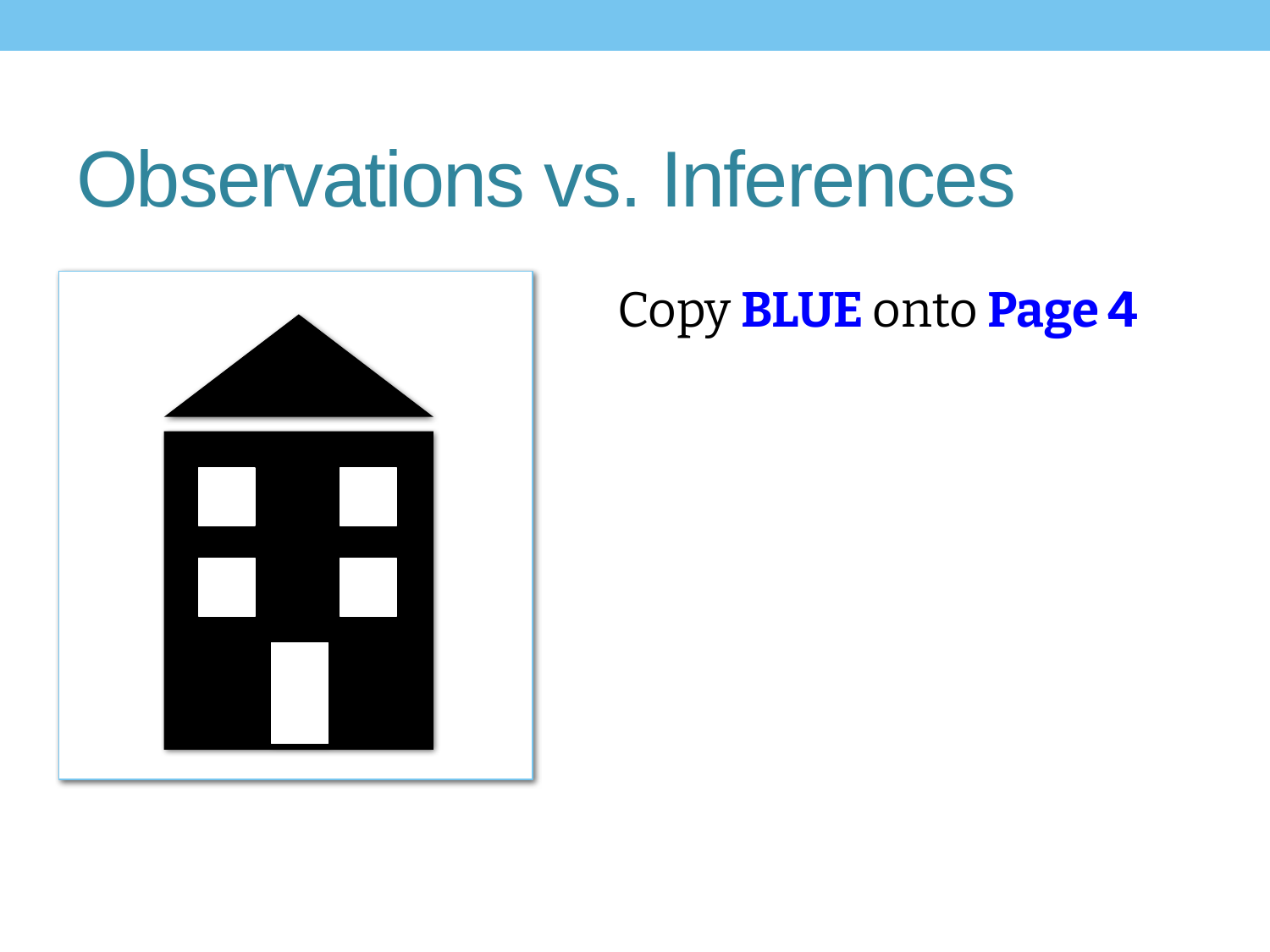

# Observations vs. Inferences

Copy BLUE onto Page 4